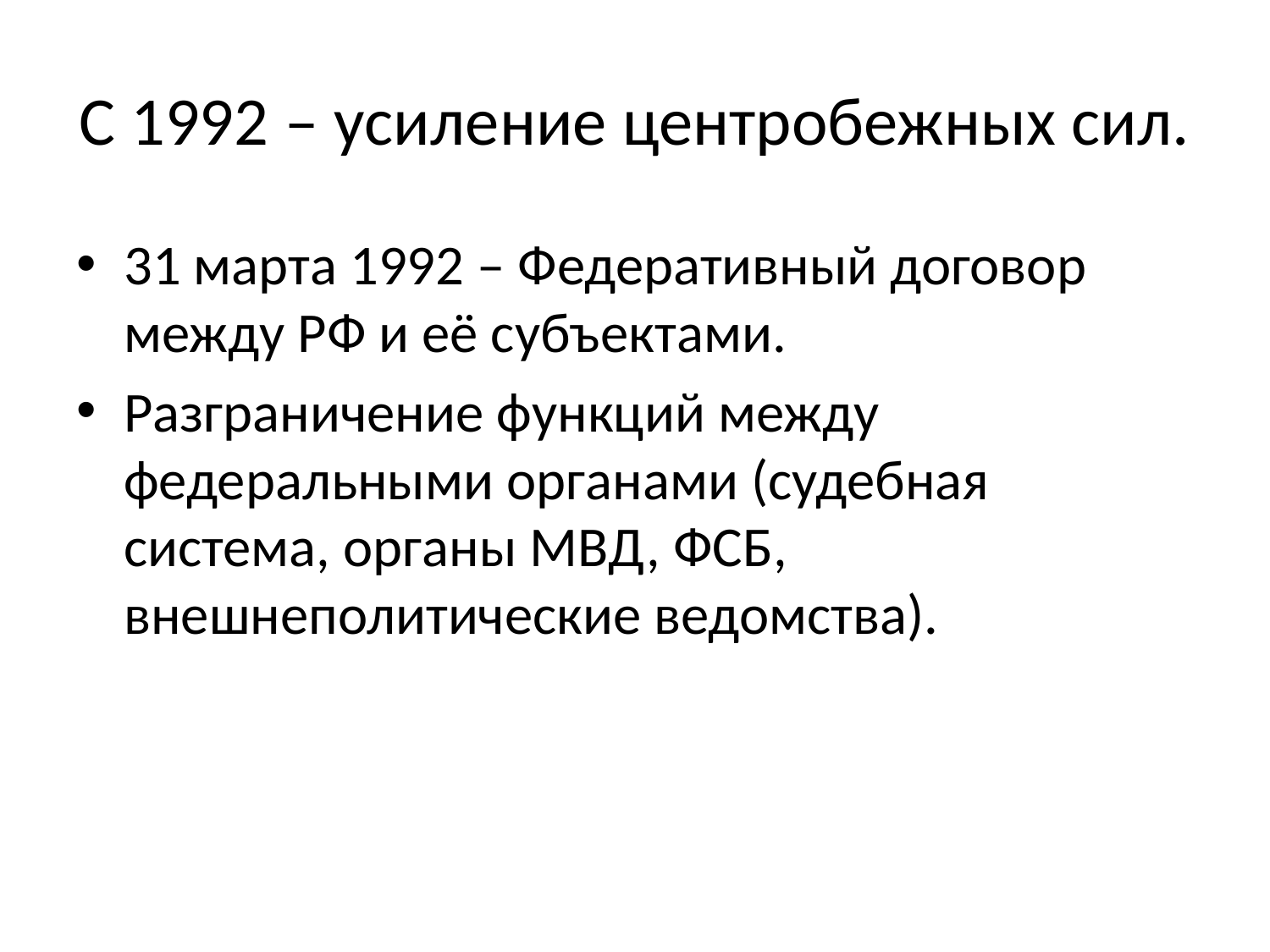

# С 1992 – усиление центробежных сил.
31 марта 1992 – Федеративный договор между РФ и её субъектами.
Разграничение функций между федеральными органами (судебная система, органы МВД, ФСБ, внешнеполитические ведомства).